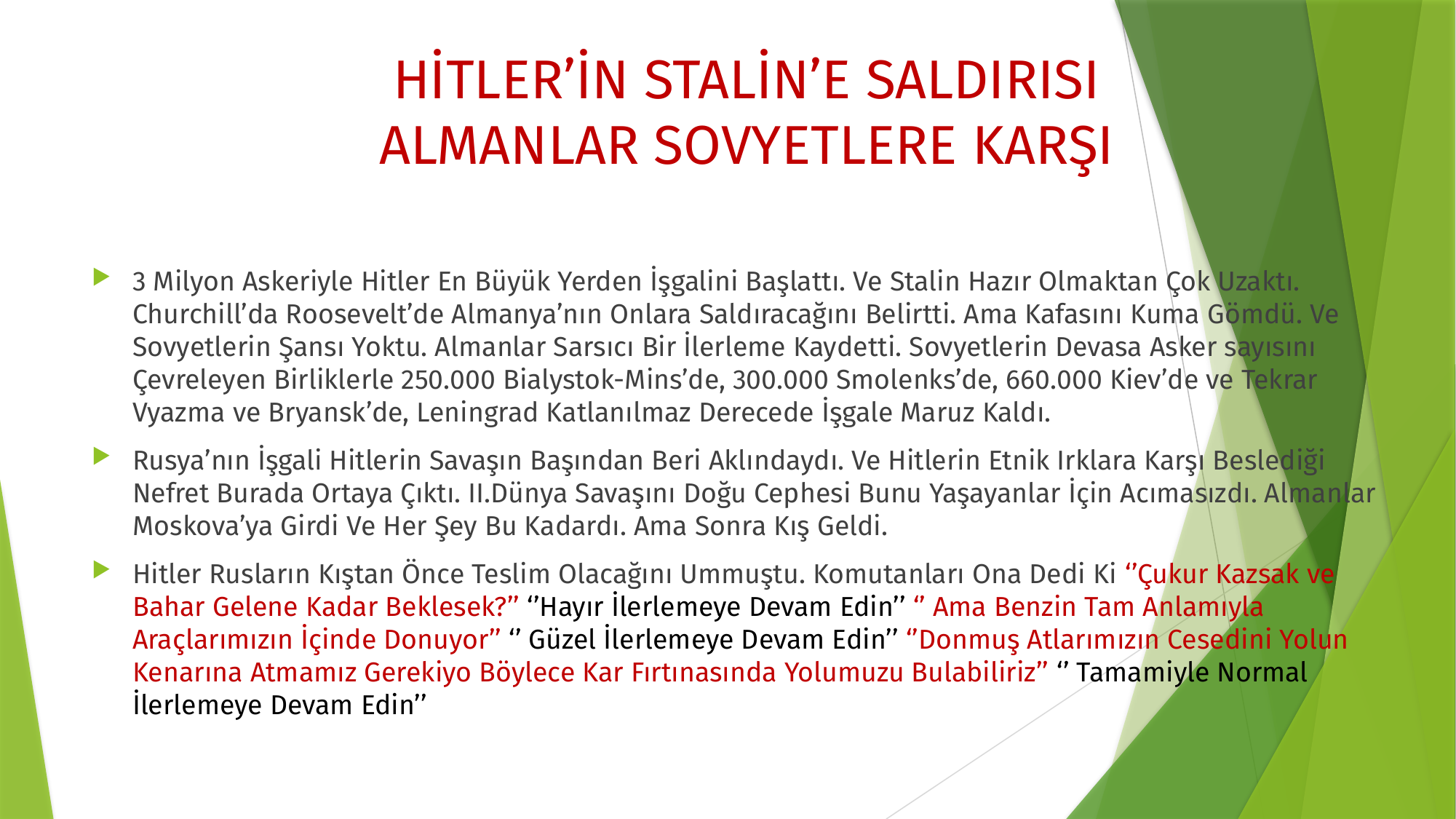

# HİTLER’İN STALİN’E SALDIRISI ALMANLAR SOVYETLERE KARŞI
3 Milyon Askeriyle Hitler En Büyük Yerden İşgalini Başlattı. Ve Stalin Hazır Olmaktan Çok Uzaktı. Churchill’da Roosevelt’de Almanya’nın Onlara Saldıracağını Belirtti. Ama Kafasını Kuma Gömdü. Ve Sovyetlerin Şansı Yoktu. Almanlar Sarsıcı Bir İlerleme Kaydetti. Sovyetlerin Devasa Asker sayısını Çevreleyen Birliklerle 250.000 Bialystok-Mins’de, 300.000 Smolenks’de, 660.000 Kiev’de ve Tekrar Vyazma ve Bryansk’de, Leningrad Katlanılmaz Derecede İşgale Maruz Kaldı.
Rusya’nın İşgali Hitlerin Savaşın Başından Beri Aklındaydı. Ve Hitlerin Etnik Irklara Karşı Beslediği Nefret Burada Ortaya Çıktı. II.Dünya Savaşını Doğu Cephesi Bunu Yaşayanlar İçin Acımasızdı. Almanlar Moskova’ya Girdi Ve Her Şey Bu Kadardı. Ama Sonra Kış Geldi.
Hitler Rusların Kıştan Önce Teslim Olacağını Ummuştu. Komutanları Ona Dedi Ki ‘’Çukur Kazsak ve Bahar Gelene Kadar Beklesek?’’ ‘’Hayır İlerlemeye Devam Edin’’ ‘’ Ama Benzin Tam Anlamıyla Araçlarımızın İçinde Donuyor’’ ‘’ Güzel İlerlemeye Devam Edin’’ ‘’Donmuş Atlarımızın Cesedini Yolun Kenarına Atmamız Gerekiyo Böylece Kar Fırtınasında Yolumuzu Bulabiliriz’’ ‘’ Tamamiyle Normal İlerlemeye Devam Edin’’